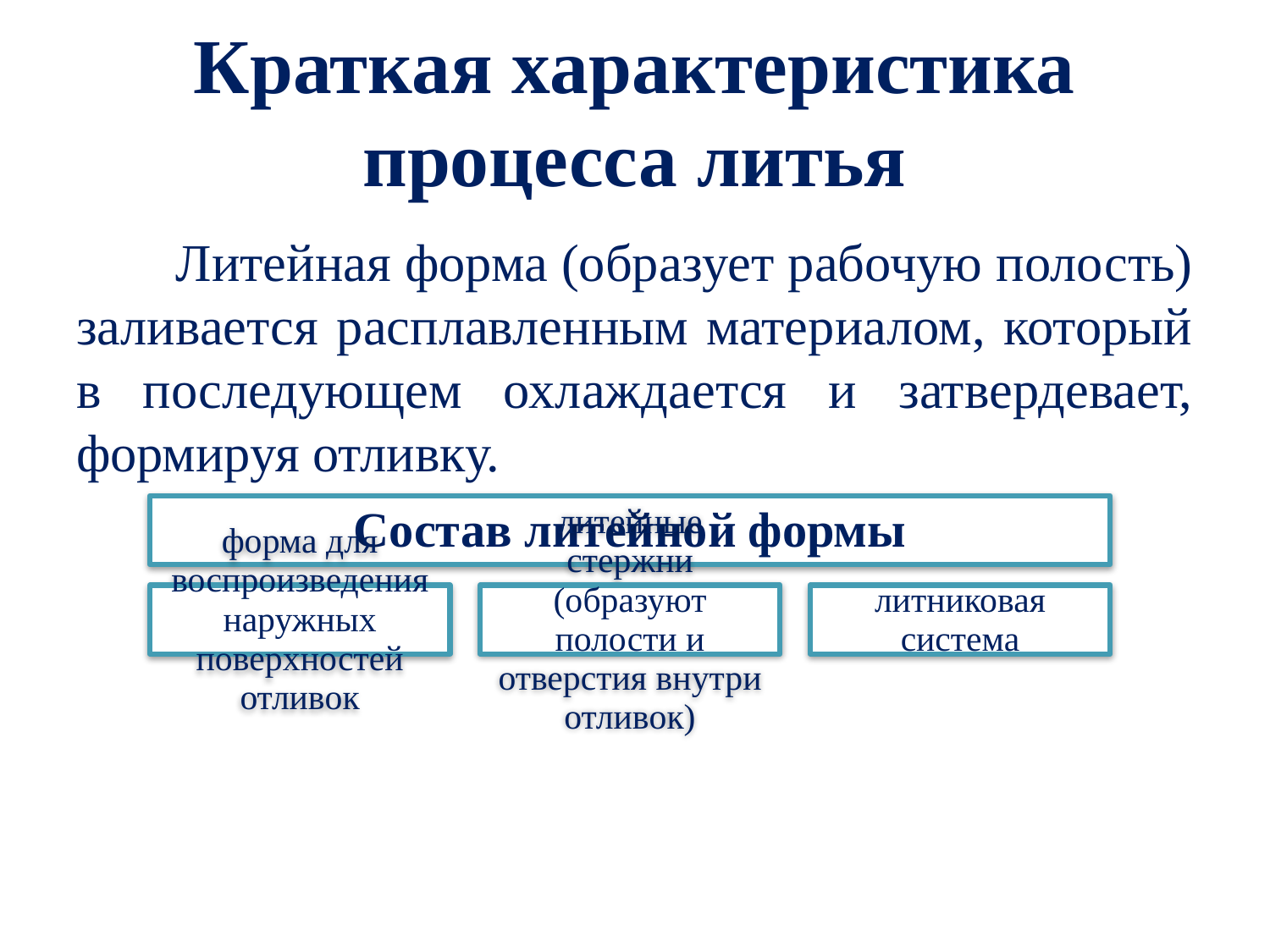

# Краткая характеристика процесса литья
Литейная форма (образует рабочую полость) заливается расплавленным материалом, который в последующем охлаждается и затвердевает, формируя отливку.